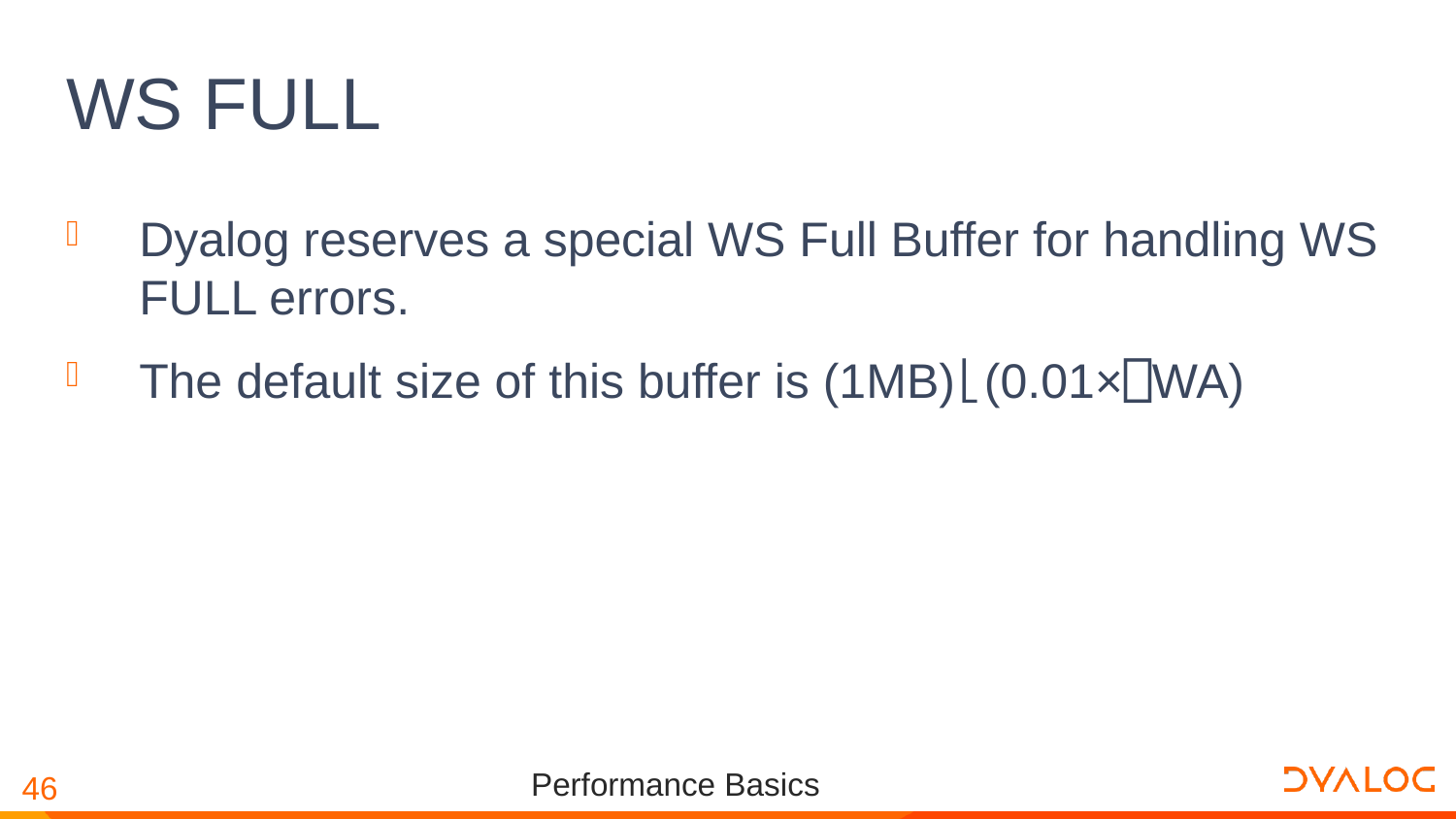

# WS FULL
Dyalog reserves a special WS Full Buffer for handling WS FULL errors.
The default size of this buffer is (1MB)⌊(0.01×⎕WA)